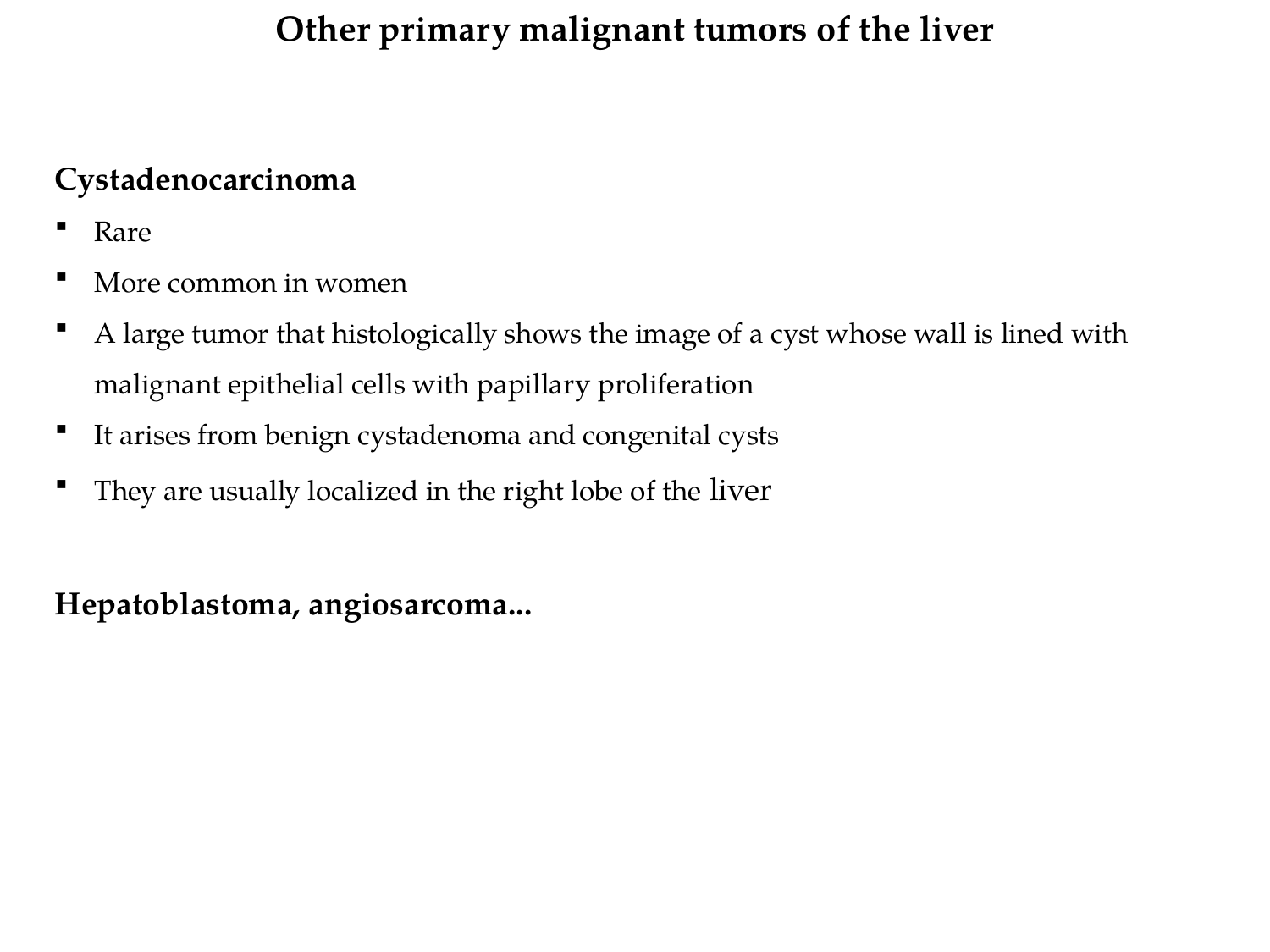

Other primary malignant tumors of the liver

Cystadenocarcinoma
Rare
More common in women
A large tumor that histologically shows the image of a cyst whose wall is lined with malignant epithelial cells with papillary proliferation
It arises from benign cystadenoma and congenital cysts
They are usually localized in the right lobe of the liver

Hepatoblastoma, angiosarcoma...